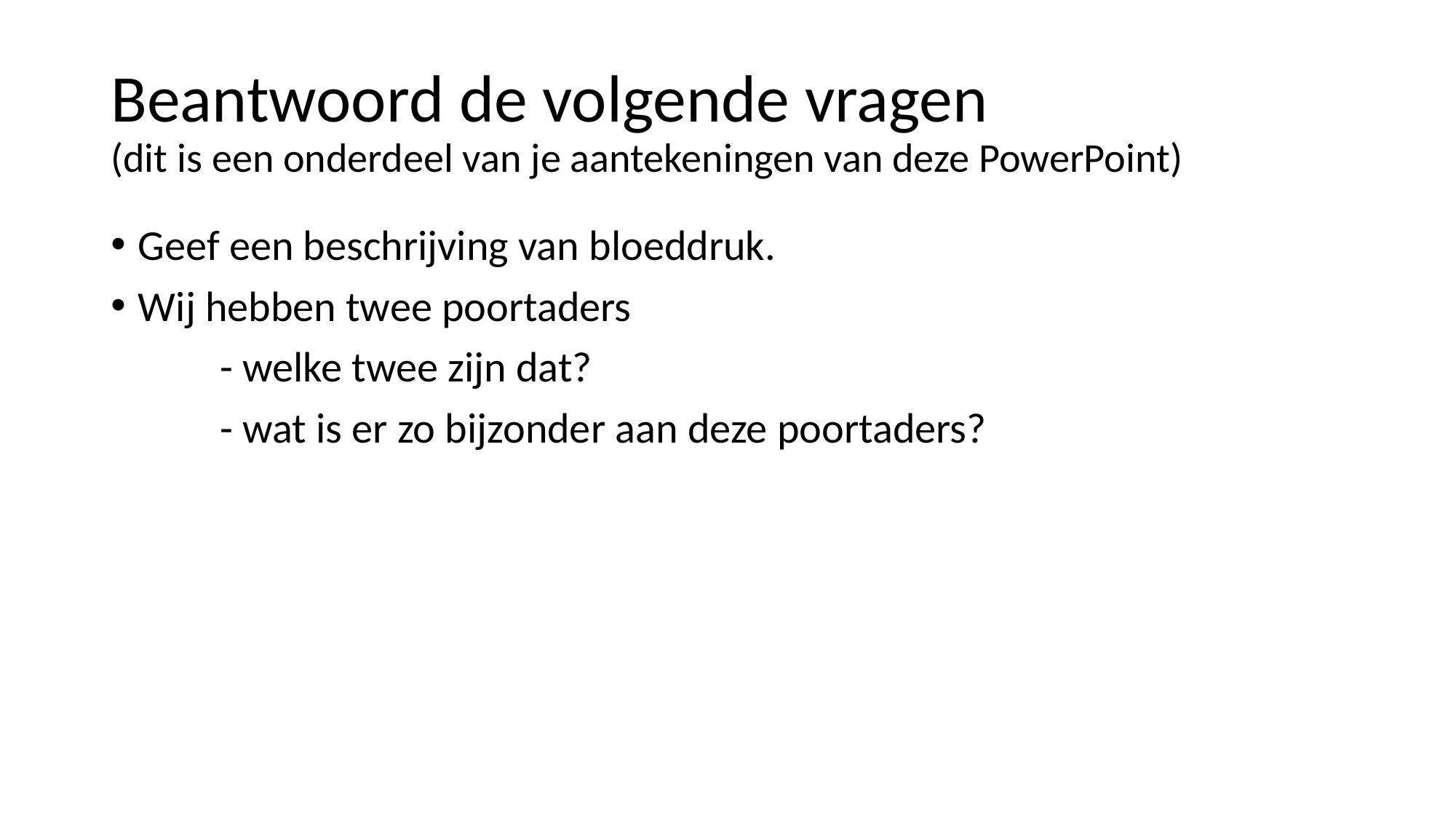

# Beantwoord de volgende vragen (dit is een onderdeel van je aantekeningen van deze PowerPoint)
Geef een beschrijving van bloeddruk.
Wij hebben twee poortaders
	- welke twee zijn dat?
	- wat is er zo bijzonder aan deze poortaders?